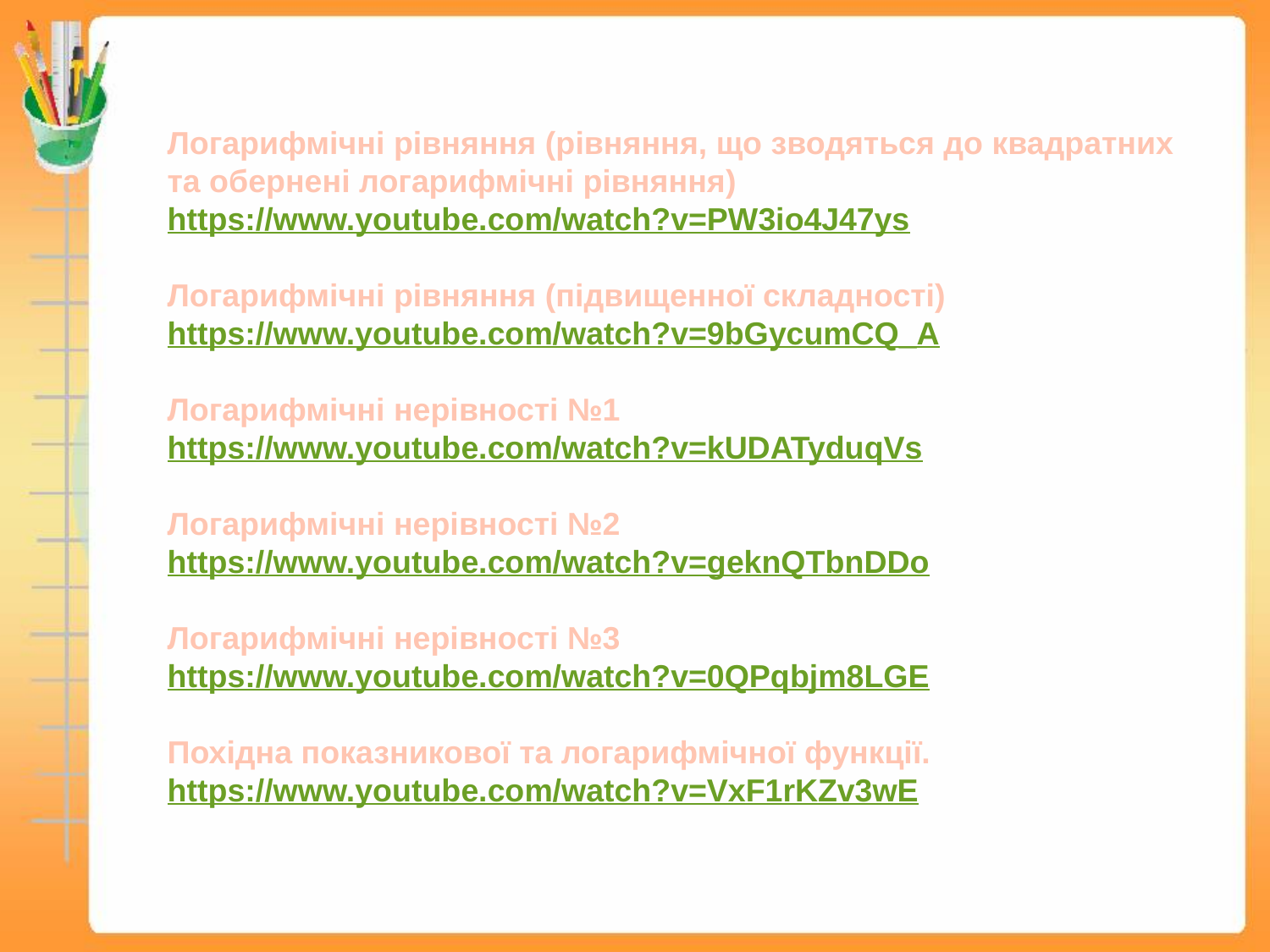

Логарифмічні рівняння (рівняння, що зводяться до квадратних та обернені логарифмічні рівняння) https://www.youtube.com/watch?v=PW3io4J47ys

Логарифмічні рівняння (підвищенної складності) https://www.youtube.com/watch?v=9bGycumCQ_A

Логарифмічні нерівності №1 https://www.youtube.com/watch?v=kUDATyduqVs

Логарифмічні нерівності №2 https://www.youtube.com/watch?v=geknQTbnDDo

Логарифмічні нерівності №3  https://www.youtube.com/watch?v=0QPqbjm8LGE

Похідна показникової та логарифмічної функції. https://www.youtube.com/watch?v=VxF1rKZv3wE